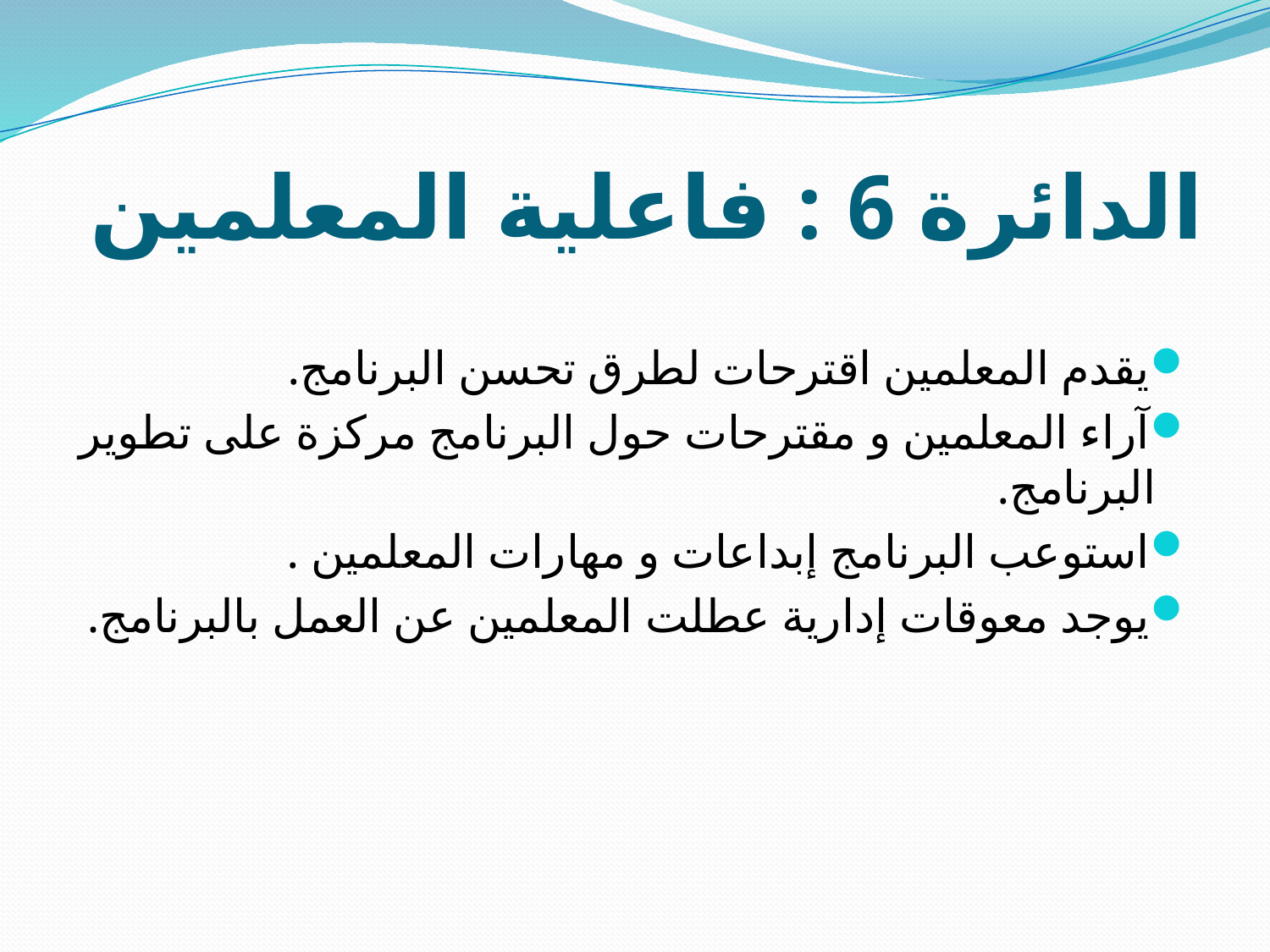

# الدائرة 6 : فاعلية المعلمين

يقدم المعلمين اقترحات لطرق تحسن البرنامج.
آراء المعلمين و مقترحات حول البرنامج مركزة على تطوير البرنامج.
استوعب البرنامج إبداعات و مهارات المعلمين .
يوجد معوقات إدارية عطلت المعلمين عن العمل بالبرنامج.